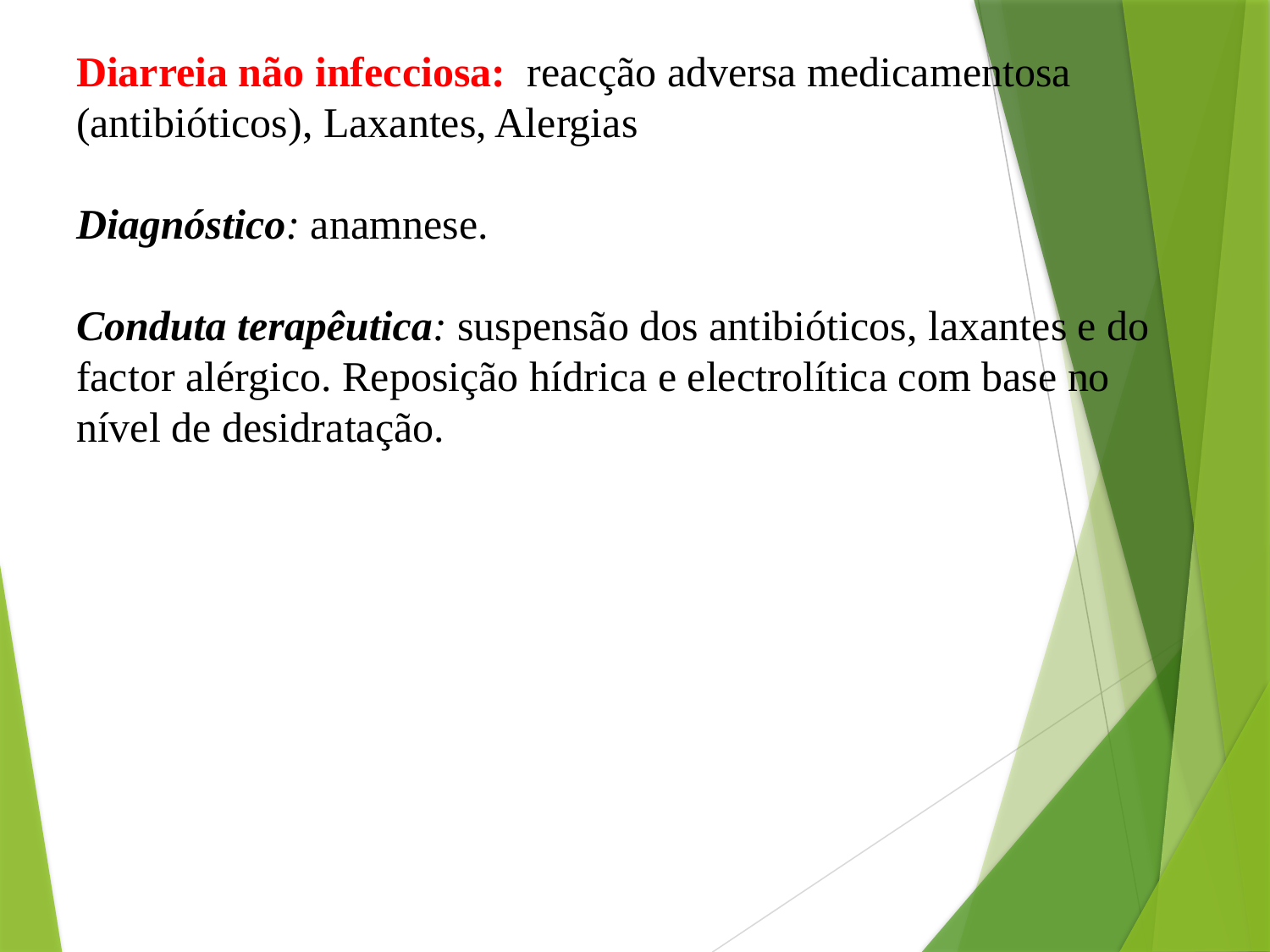

# Diarreia não infecciosa:  reacção adversa medicamentosa (antibióticos), Laxantes, Alergias Diagnóstico: anamnese. Conduta terapêutica: suspensão dos antibióticos, laxantes e do factor alérgico. Reposição hídrica e electrolítica com base no nível de desidratação.